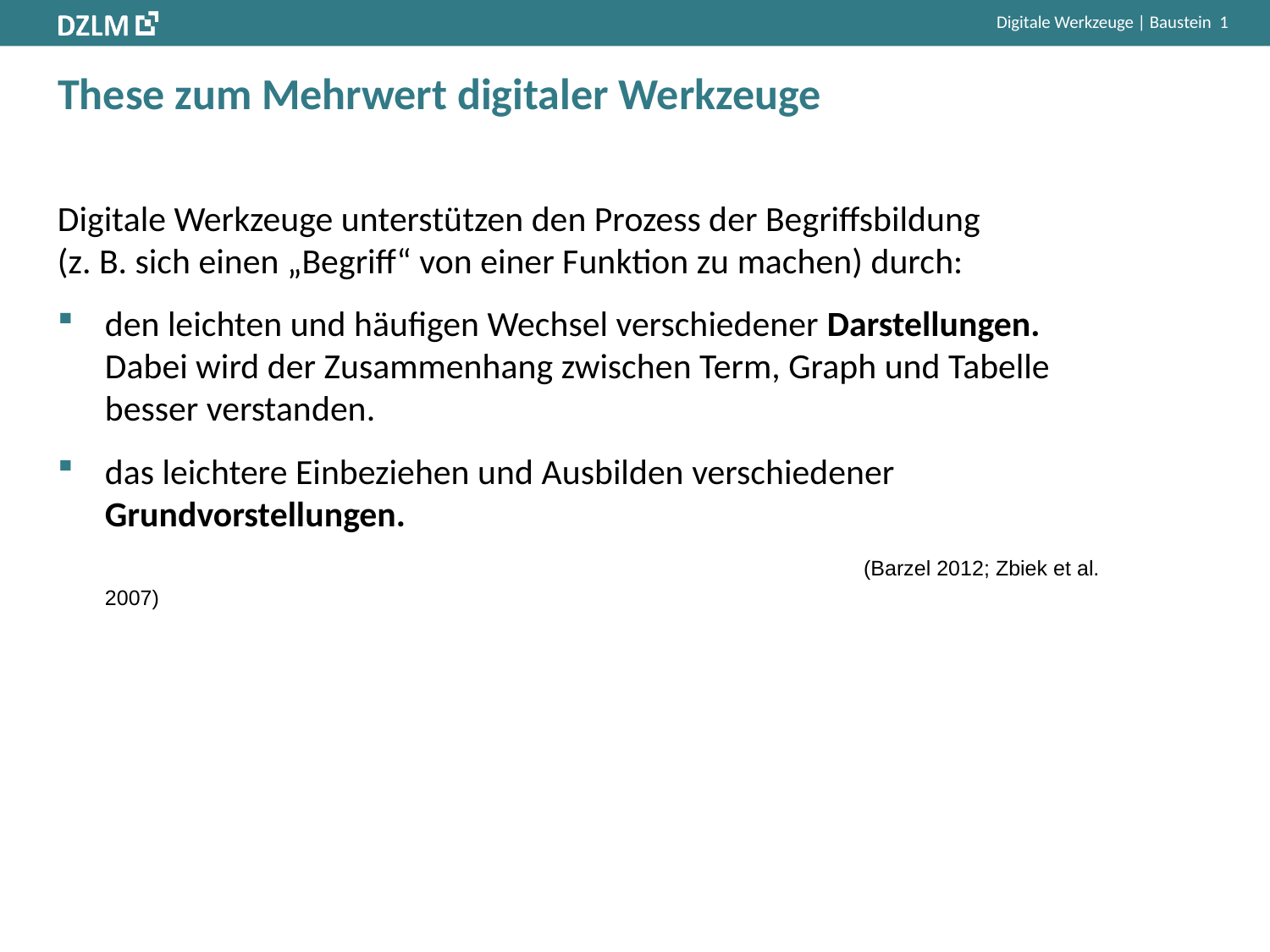

# These zum Mehrwert digitaler Werkzeuge
Digitale Werkzeuge unterstützen den Prozess der Begriffsbildung
(z. B. sich einen „Begriff“ von einer Funktion zu machen) durch:
den leichten und häufigen Wechsel verschiedener Darstellungen. Dabei wird der Zusammenhang zwischen Term, Graph und Tabelle besser verstanden.
das leichtere Einbeziehen und Ausbilden verschiedener Grundvorstellungen.
					             (Barzel 2012; Zbiek et al. 2007)